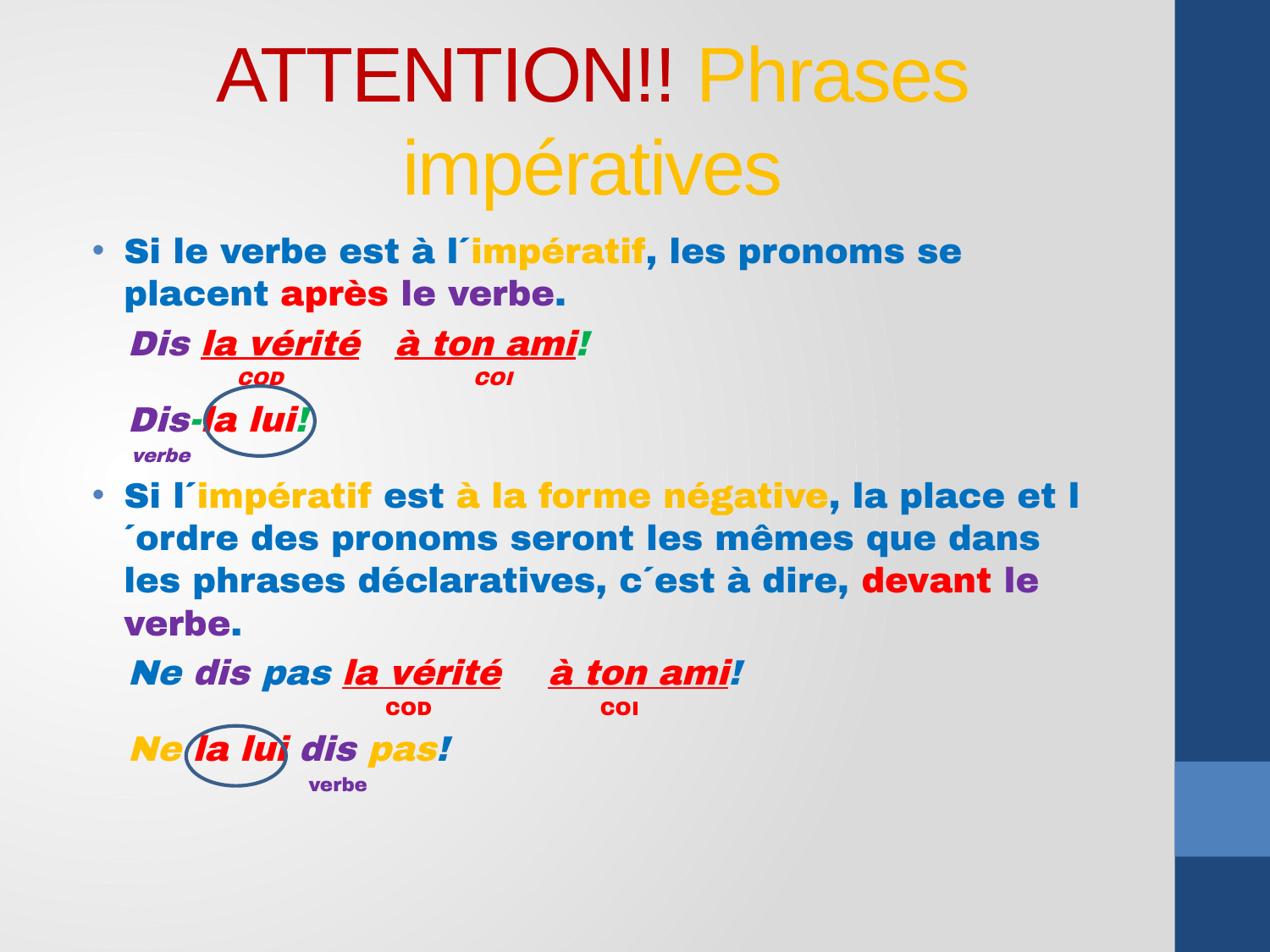

# ATTENTION!! Phrases impératives
Si le verbe est à l´impératif, les pronoms se placent après le verbe.
   Dis la vérité   à ton ami!
                      COD		COI
   Dis-la lui!
      verbe
Si l´impératif est à la forme négative, la place et l´ordre des pronoms seront les mêmes que dans les phrases déclaratives, c´est à dire, devant le verbe.
   Ne dis pas la vérité    à ton ami!
		      COD		COI
   Ne la lui dis pas!
                                 verbe